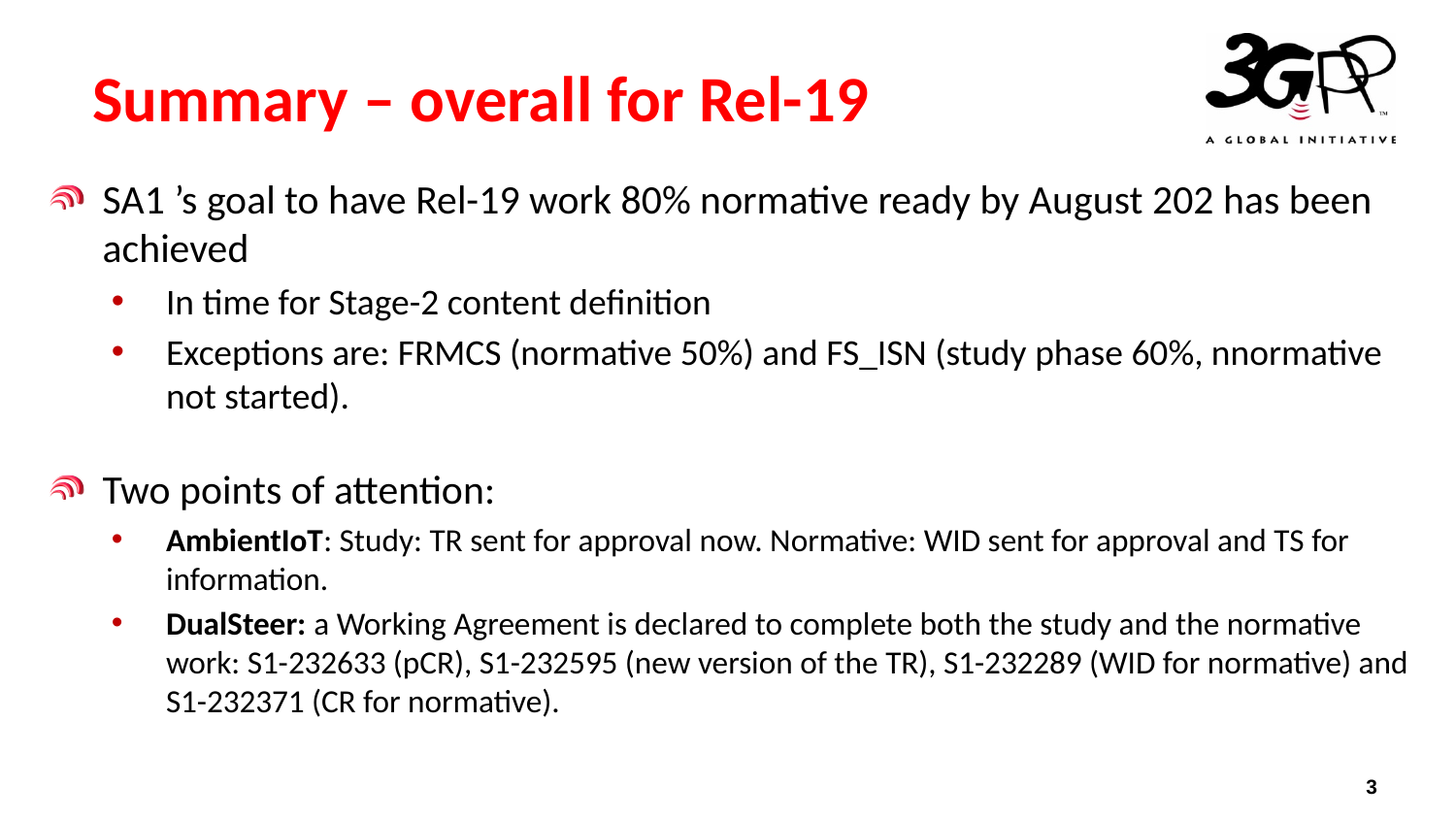

# Summary – overall for Rel-19
SA1 ’s goal to have Rel-19 work 80% normative ready by August 202 has been achieved
In time for Stage-2 content definition
Exceptions are: FRMCS (normative 50%) and FS_ISN (study phase 60%, nnormative not started).

Two points of attention:
AmbientIoT: Study: TR sent for approval now. Normative: WID sent for approval and TS for information.
DualSteer: a Working Agreement is declared to complete both the study and the normative work: S1-232633 (pCR), S1-232595 (new version of the TR), S1-232289 (WID for normative) and S1-232371 (CR for normative).